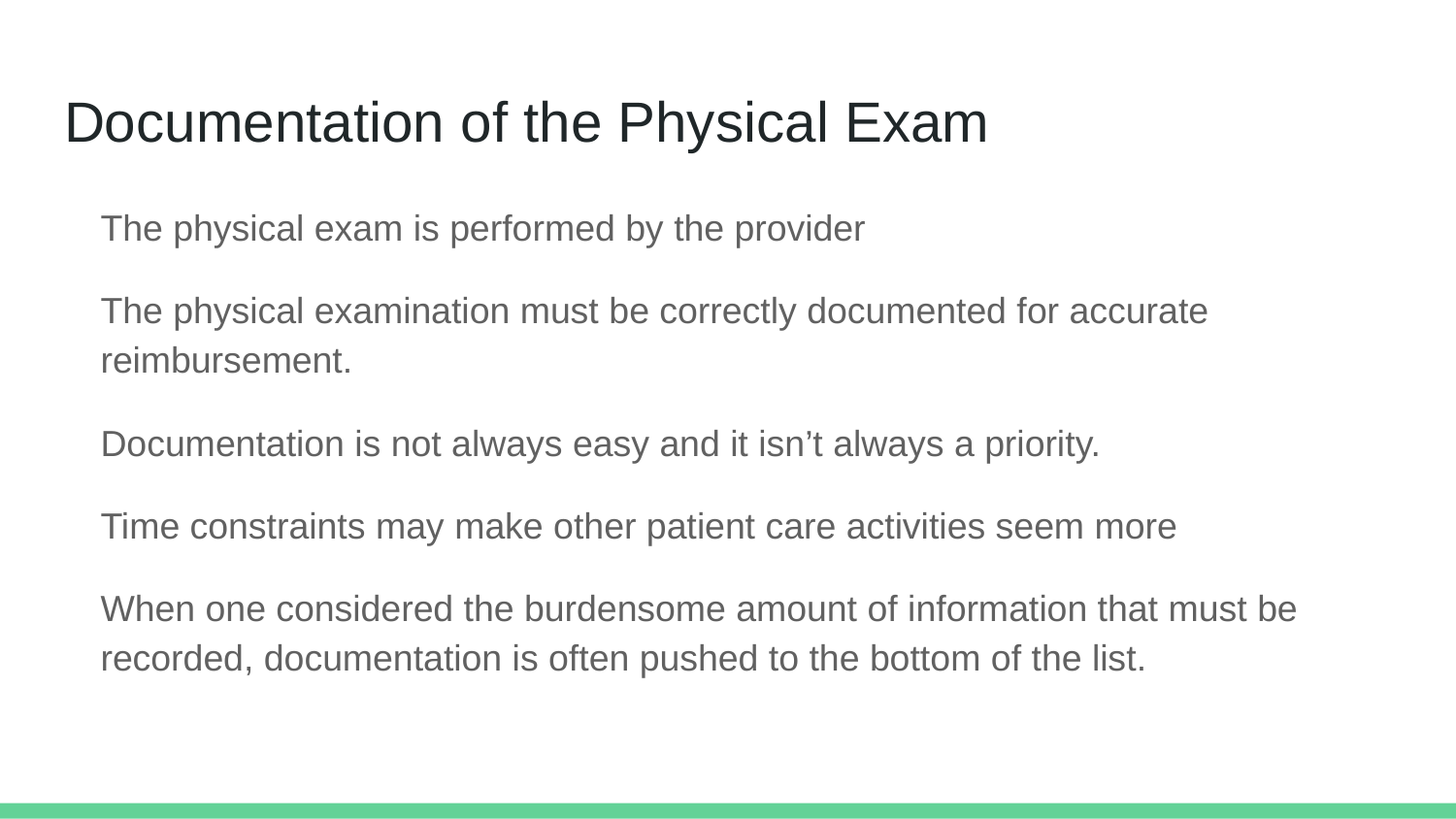

# Documentation of the Physical Exam

The physical exam is performed by the provider
The physical examination must be correctly documented for accurate reimbursement.
Documentation is not always easy and it isn’t always a priority.
Time constraints may make other patient care activities seem more
When one considered the burdensome amount of information that must be recorded, documentation is often pushed to the bottom of the list.